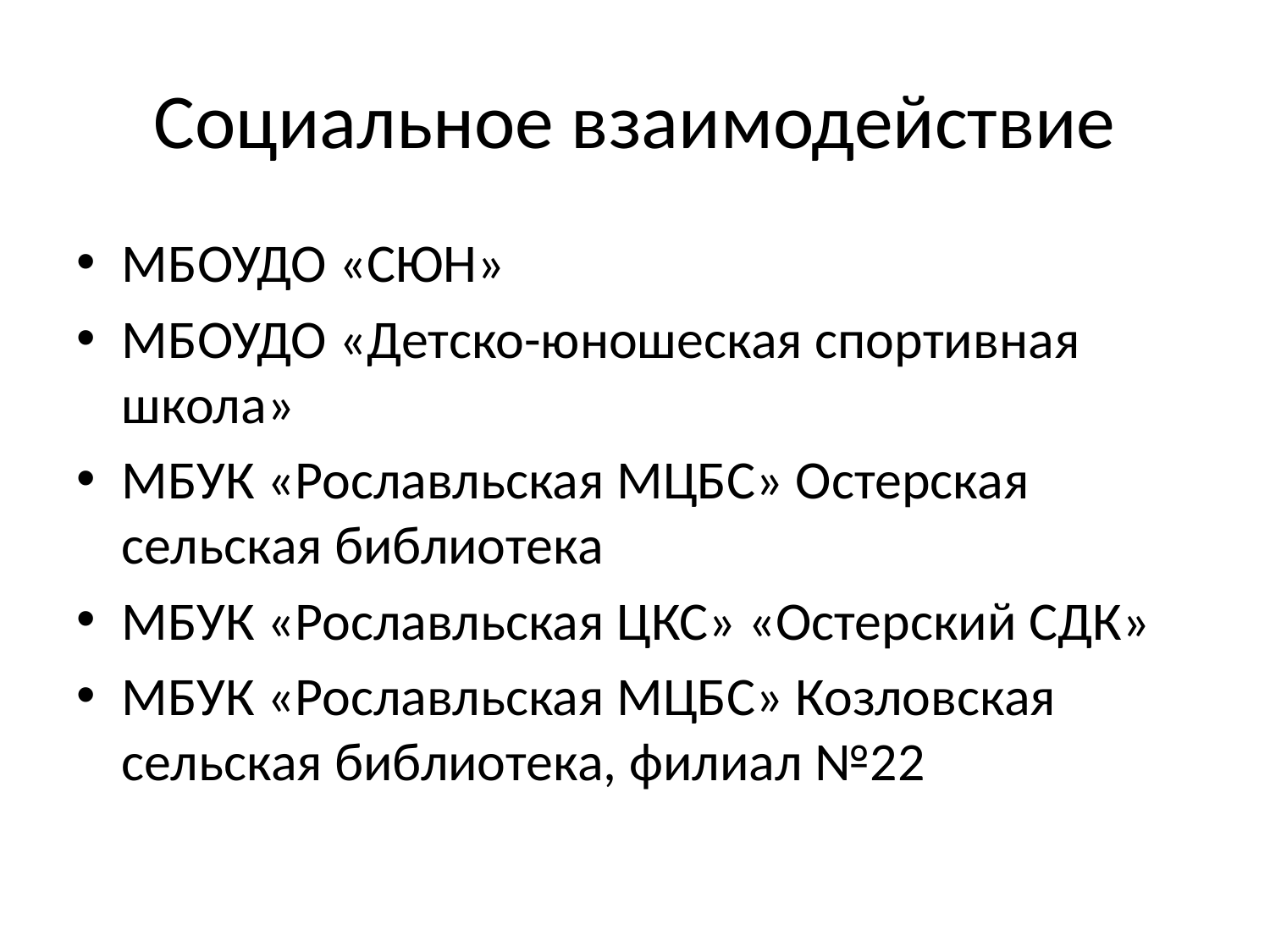

# Социальное взаимодействие
МБОУДО «СЮН»
МБОУДО «Детско-юношеская спортивная школа»
МБУК «Рославльская МЦБС» Остерская сельская библиотека
МБУК «Рославльская ЦКС» «Остерский СДК»
МБУК «Рославльская МЦБС» Козловская сельская библиотека, филиал №22